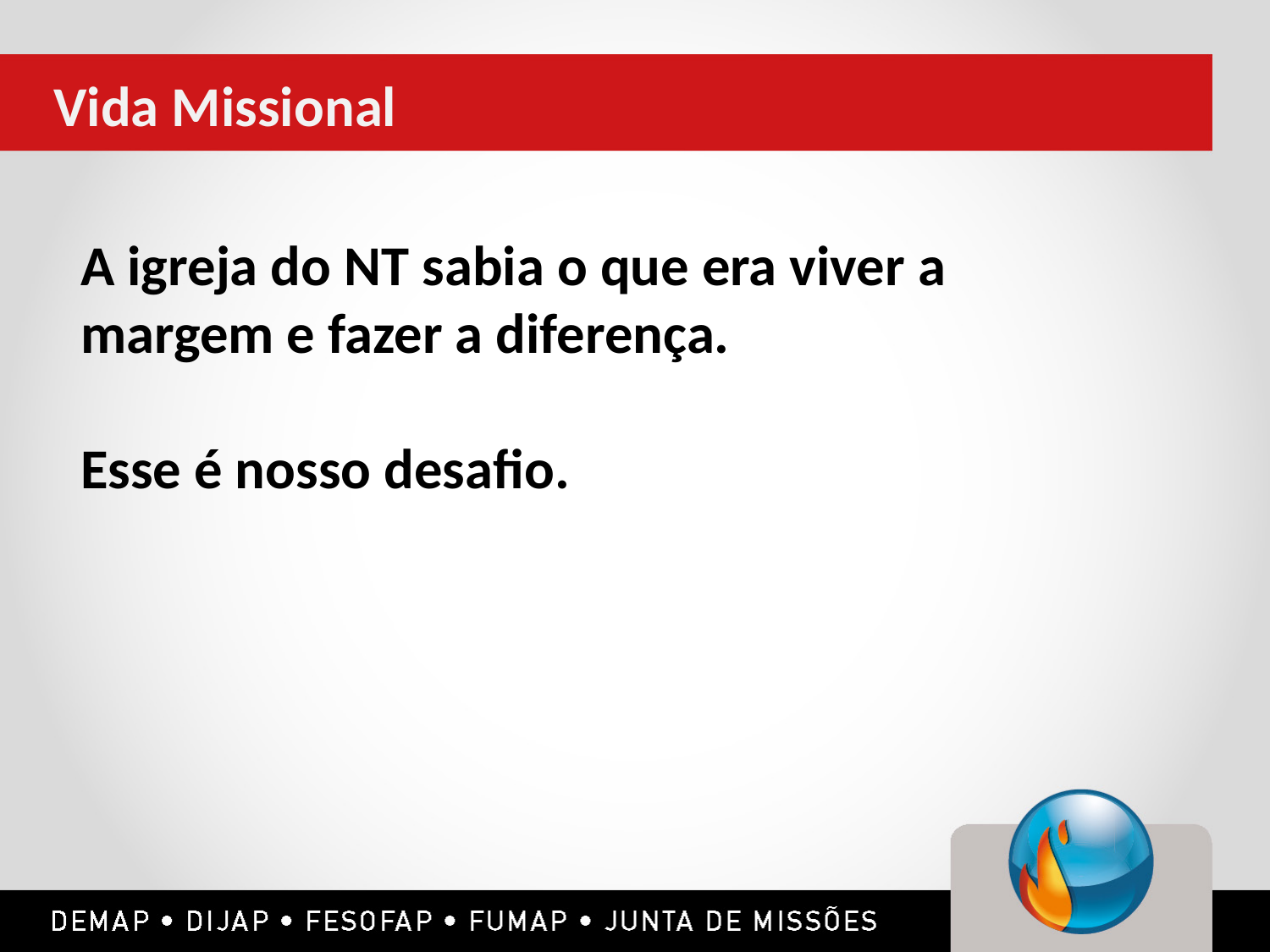

Vida Missional
A igreja do NT sabia o que era viver a margem e fazer a diferença.

Esse é nosso desafio.